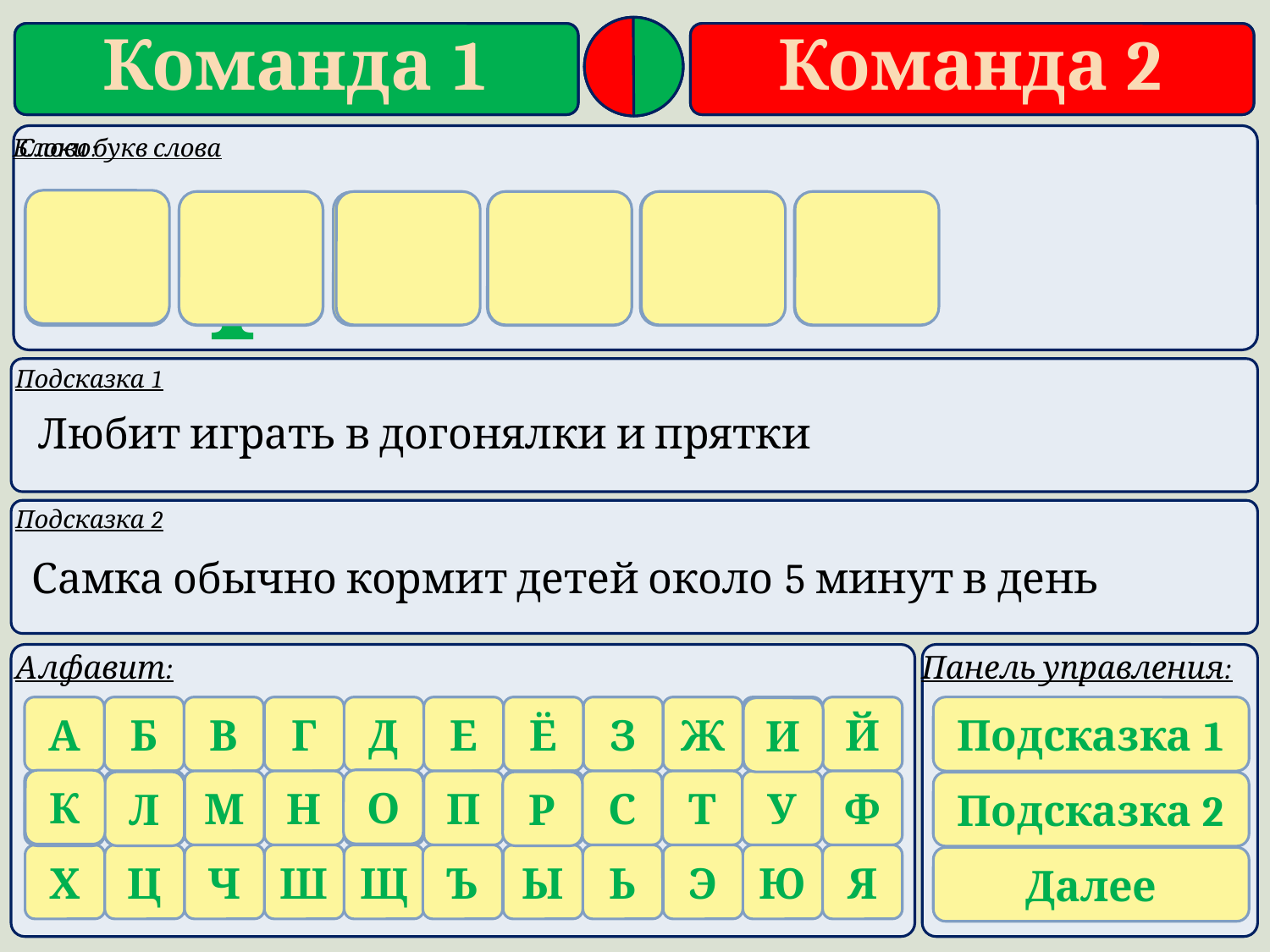

Блоки букв слова

к
р
о
л
и
к
Любит играть в догонялки и прятки
Самка обычно кормит детей около 5 минут в день
Подсказка 1
И
О
К
К
Л
Р
Подсказка 2